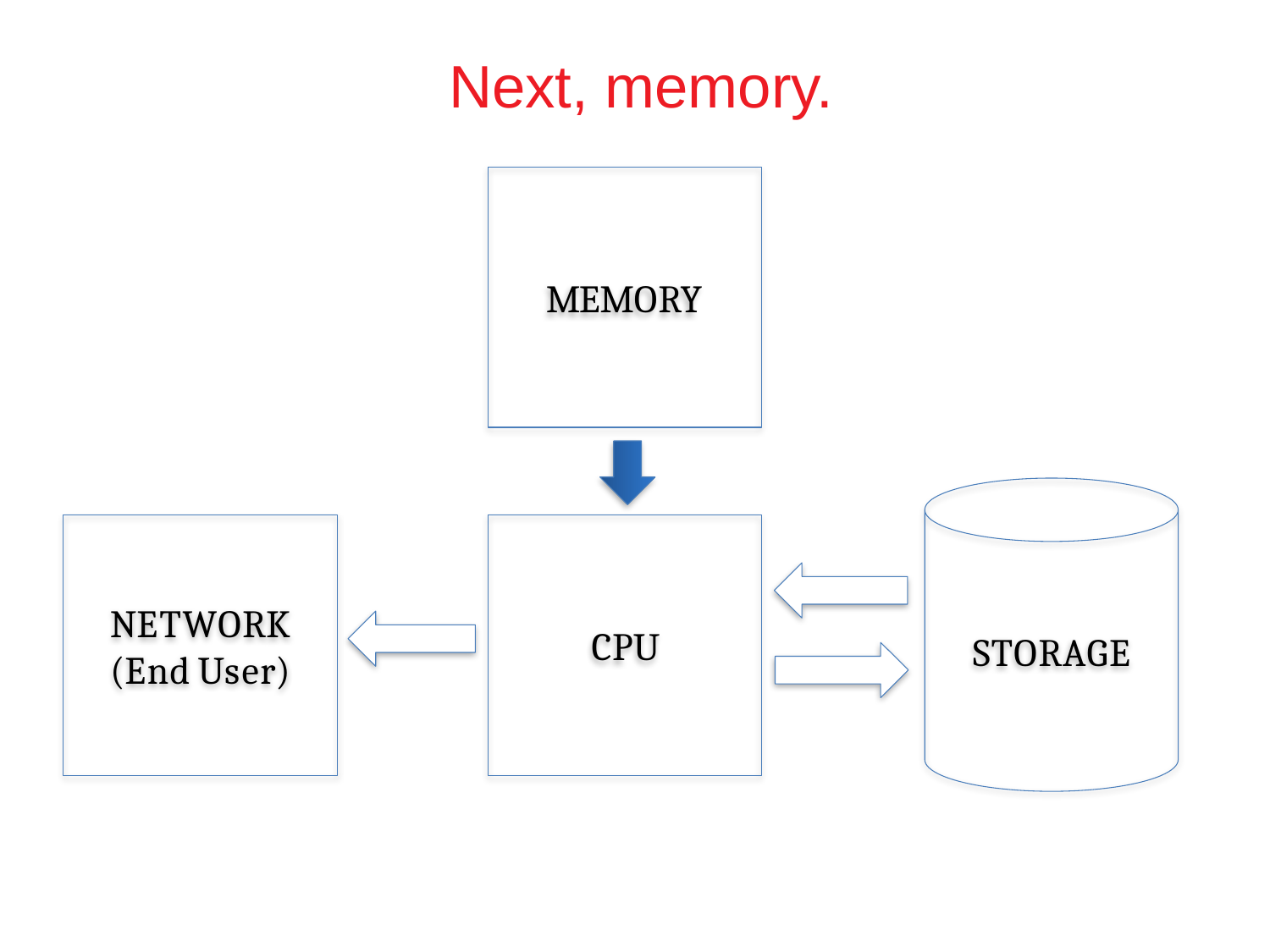

# Next, memory.
MEMORY

STORAGE
NETWORK
(End User)
CPU